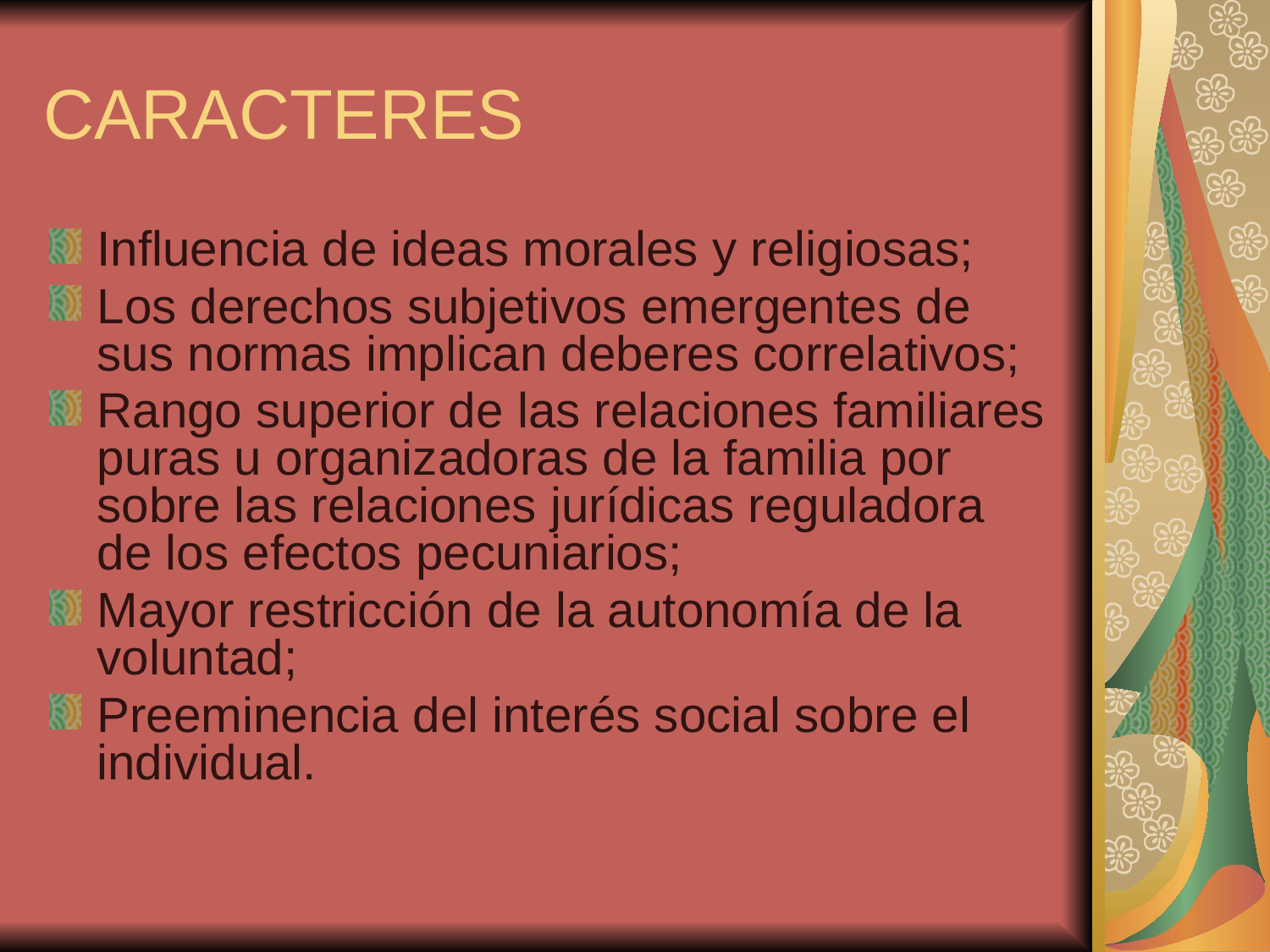

CARACTERES
Influencia de ideas morales y religiosas;
Los derechos subjetivos emergentes de sus normas implican deberes correlativos;
Rango superior de las relaciones familiares puras u organizadoras de la familia por sobre las relaciones jurídicas reguladora de los efectos pecuniarios;
Mayor restricción de la autonomía de la voluntad;
Preeminencia del interés social sobre el individual.